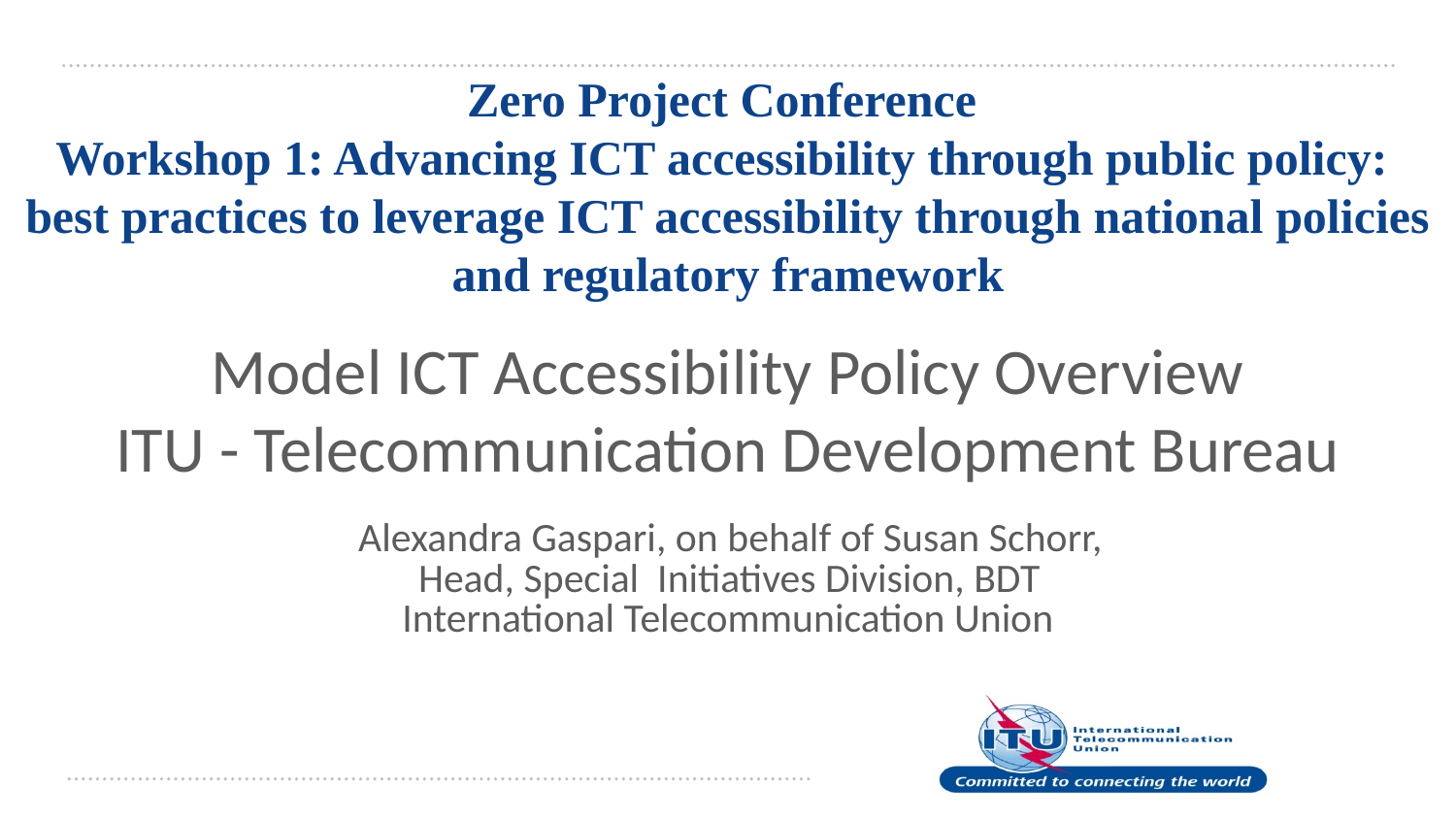

Zero Project Conference
Workshop 1: Advancing ICT accessibility through public policy:
best practices to leverage ICT accessibility through national policies and regulatory framework
Model ICT Accessibility Policy Overview
ITU - Telecommunication Development Bureau
International Telecommunication Union
 Alexandra Gaspari, on behalf of Susan Schorr,
Head, Special  Initiatives Division, BDT